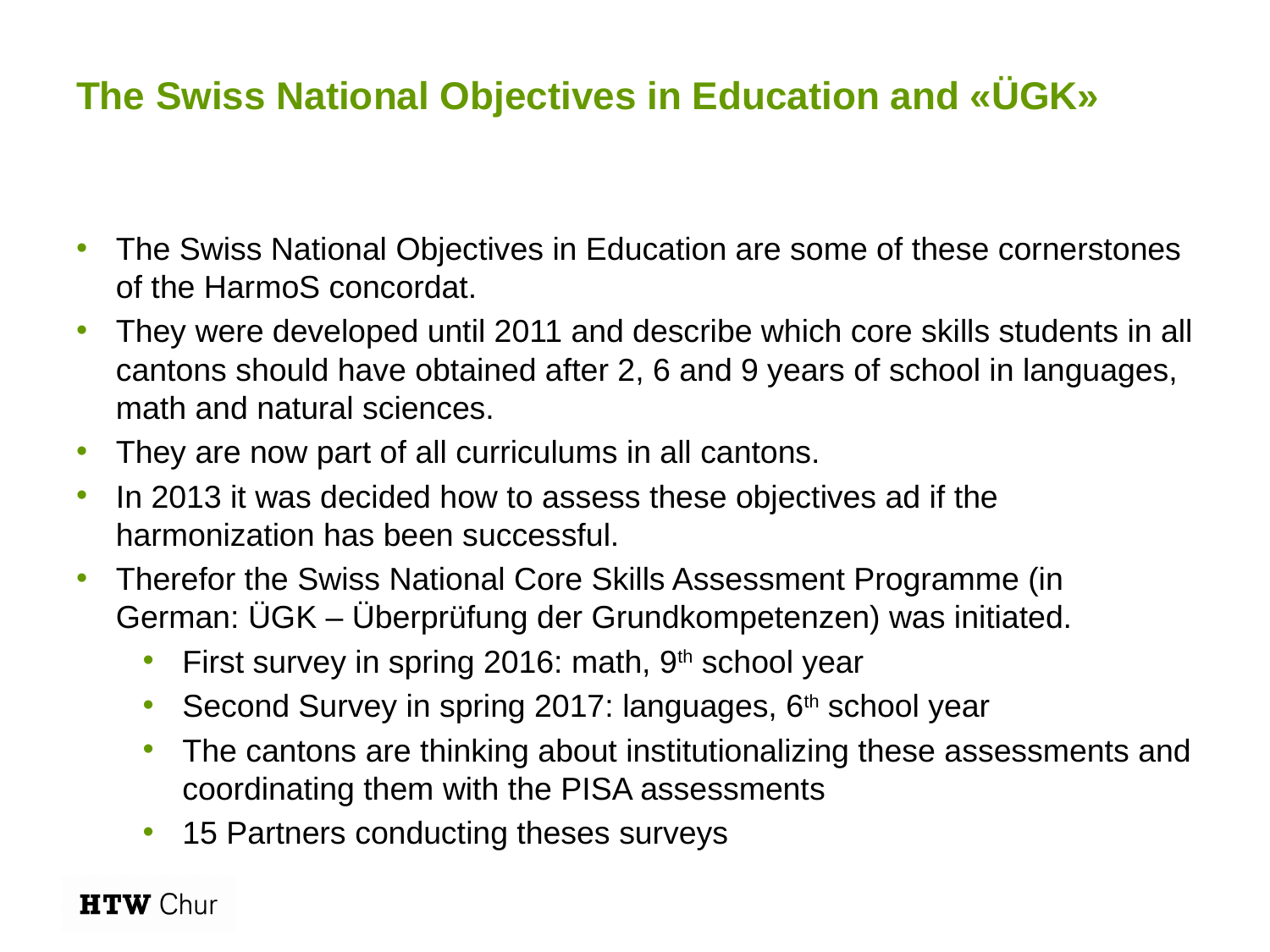

# The Swiss National Objectives in Education and «ÜGK»
The Swiss National Objectives in Education are some of these cornerstones of the HarmoS concordat.
They were developed until 2011 and describe which core skills students in all cantons should have obtained after 2, 6 and 9 years of school in languages, math and natural sciences.
They are now part of all curriculums in all cantons.
In 2013 it was decided how to assess these objectives ad if the harmonization has been successful.
Therefor the Swiss National Core Skills Assessment Programme (in German: ÜGK – Überprüfung der Grundkompetenzen) was initiated.
First survey in spring 2016: math, 9th school year
Second Survey in spring 2017: languages, 6th school year
The cantons are thinking about institutionalizing these assessments and coordinating them with the PISA assessments
15 Partners conducting theses surveys